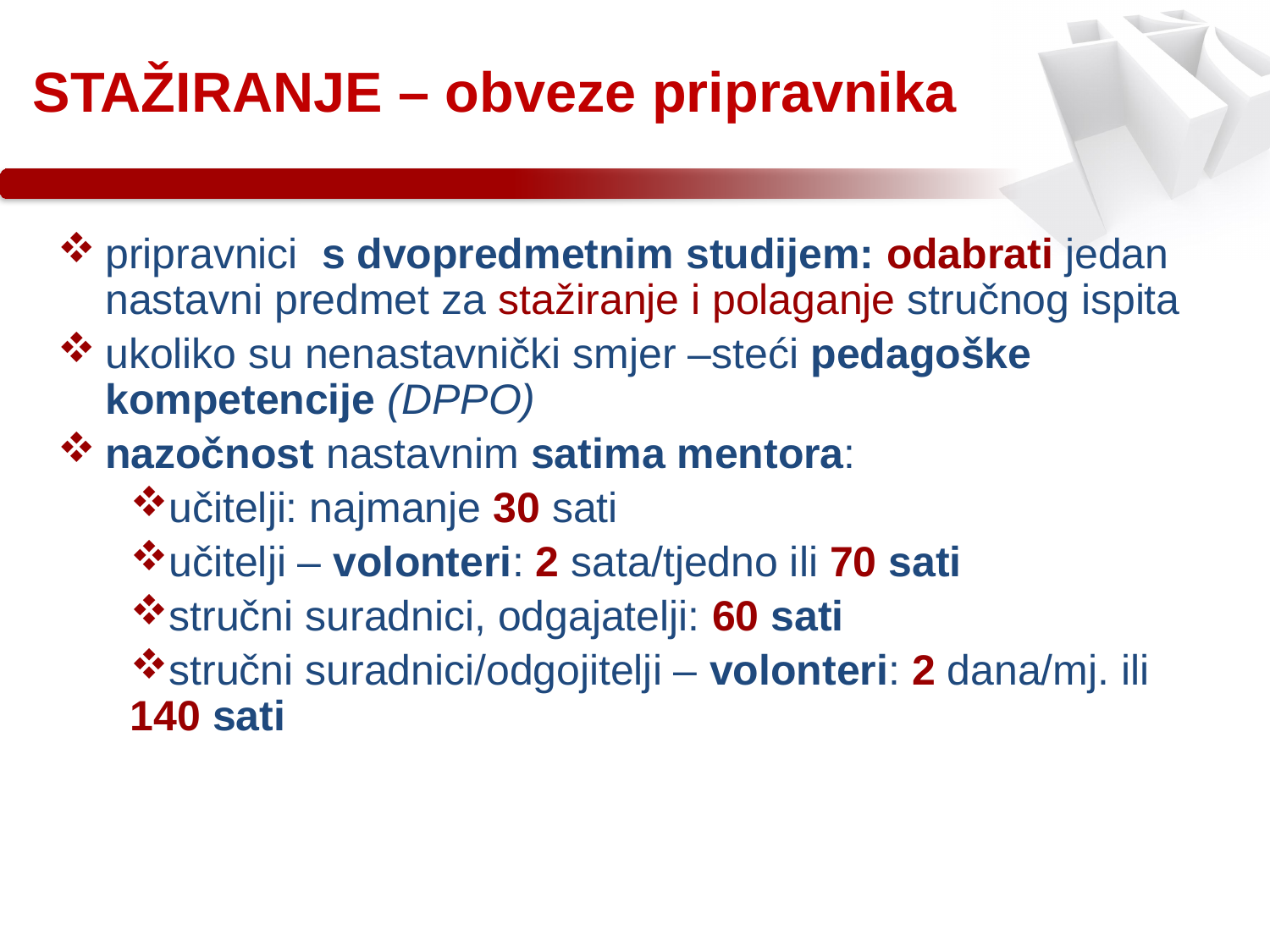

# STAŽIRANJE – obveze pripravnika
pripravnici  s dvopredmetnim studijem: odabrati jedan nastavni predmet za stažiranje i polaganje stručnog ispita
ukoliko su nenastavnički smjer –steći pedagoške kompetencije (DPPO)
nazočnost nastavnim satima mentora:
učitelji: najmanje 30 sati
učitelji – volonteri: 2 sata/tjedno ili 70 sati
stručni suradnici, odgajatelji: 60 sati
stručni suradnici/odgojitelji – volonteri: 2 dana/mj. ili 140 sati